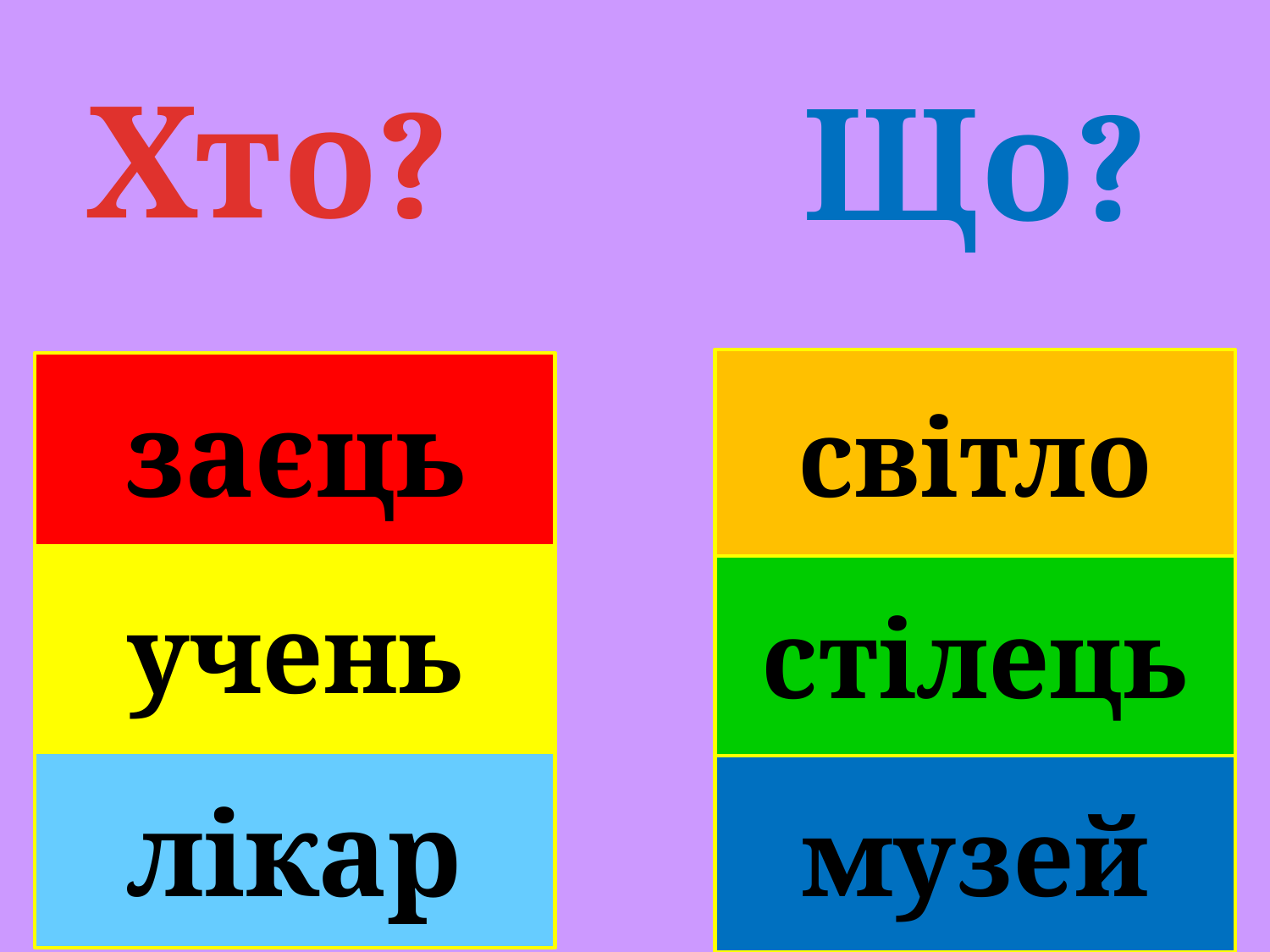

Хто?
Що?
світло
заєць
учень
стілець
лікар
музей